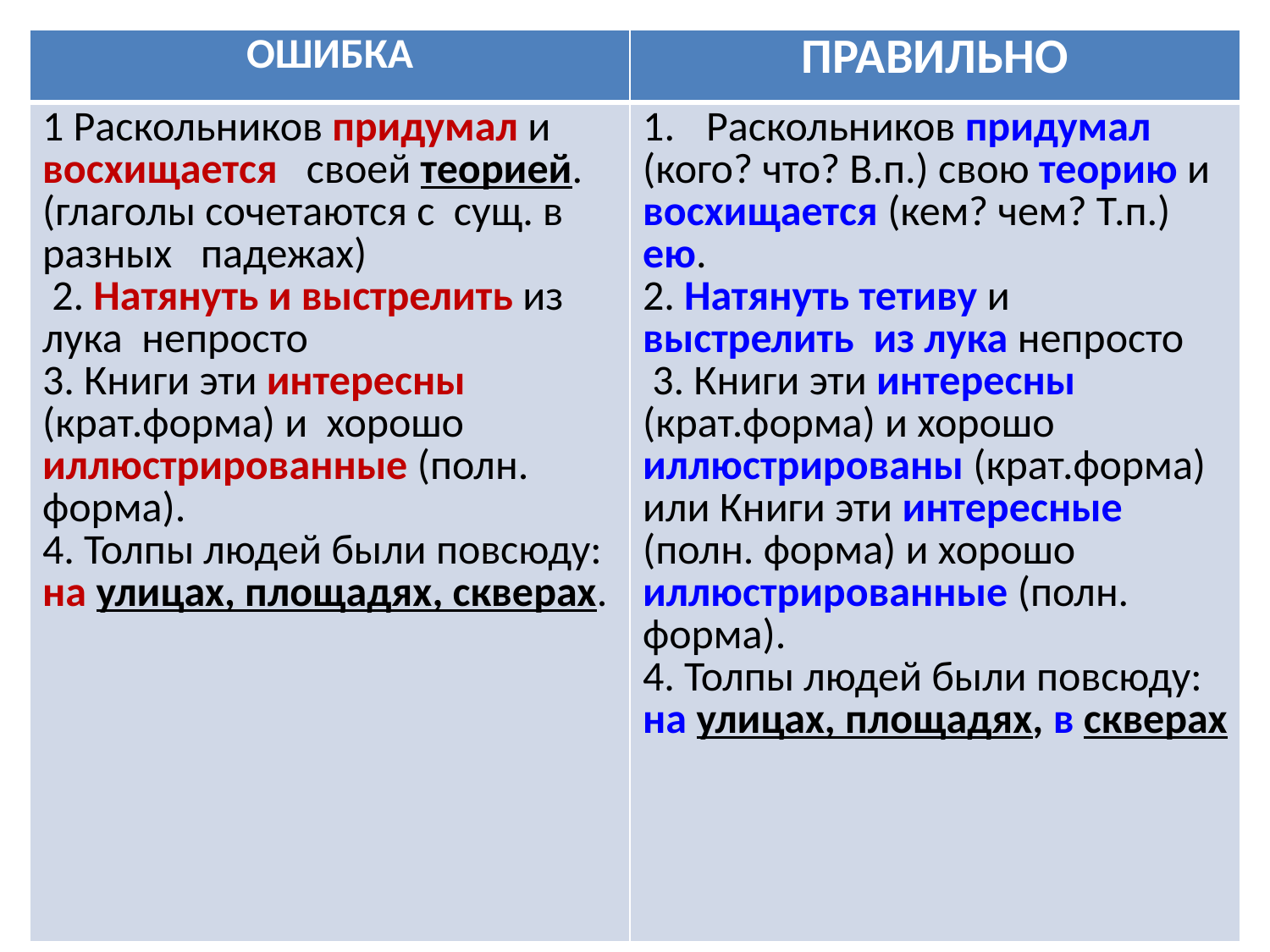

| ОШИБКА | ПРАВИЛЬНО |
| --- | --- |
| 1 Раскольников придумал и восхищается своей теорией. (глаголы сочетаются с сущ. в разных падежах) 2. Натянуть и выстрелить из лука непросто 3. Книги эти интересны (крат.форма) и хорошо иллюстрированные (полн. форма). 4. Толпы людей были повсюду: на улицах, площадях, скверах. | Раскольников придумал (кого? что? В.п.) свою теорию и восхищается (кем? чем? Т.п.) ею. 2. Натянуть тетиву и выстрелить из лука непросто 3. Книги эти интересны (крат.форма) и хорошо иллюстрированы (крат.форма) или Книги эти интересные (полн. форма) и хорошо иллюстрированные (полн. форма). 4. Толпы людей были повсюду: на улицах, площадях, в скверах |